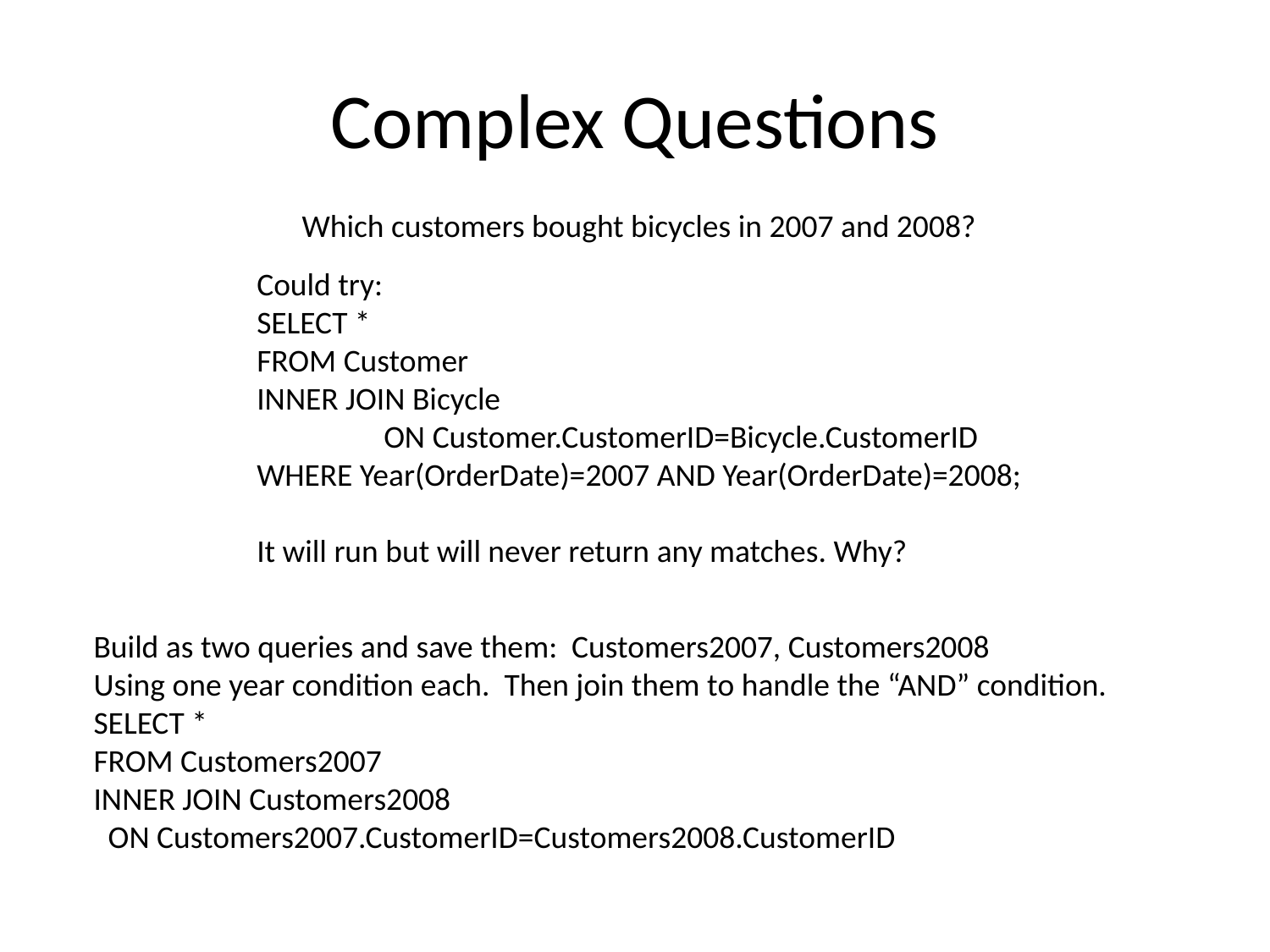

# Complex Questions
Which customers bought bicycles in 2007 and 2008?
Could try:
SELECT *
FROM Customer
INNER JOIN Bicycle
	ON Customer.CustomerID=Bicycle.CustomerID
WHERE Year(OrderDate)=2007 AND Year(OrderDate)=2008;

It will run but will never return any matches. Why?
Build as two queries and save them:  Customers2007, Customers2008
Using one year condition each.  Then join them to handle the “AND” condition.
SELECT *
FROM Customers2007
INNER JOIN Customers2008
  ON Customers2007.CustomerID=Customers2008.CustomerID